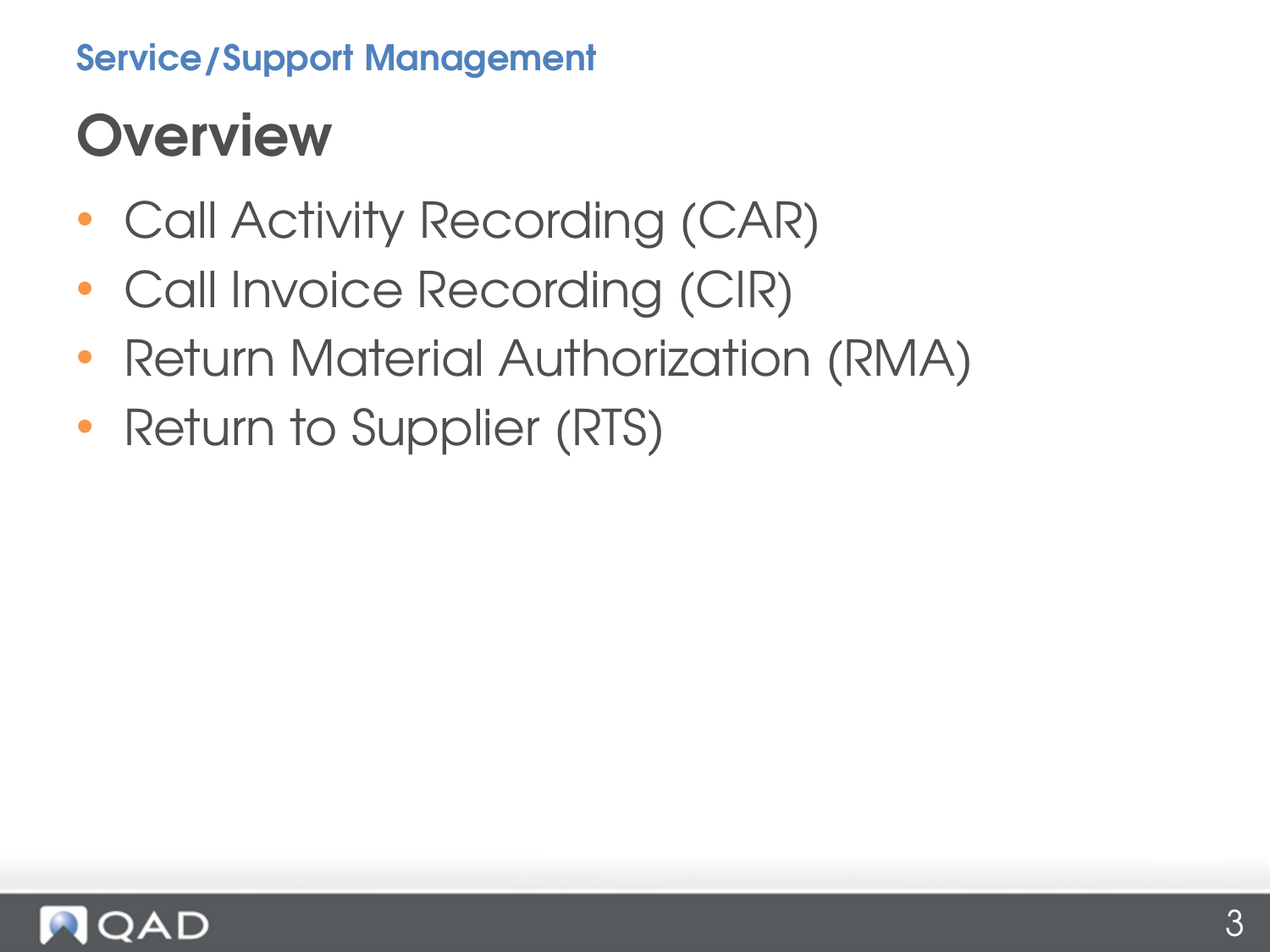

Service/Support Management
# Overview
Call Activity Recording (CAR)
Call Invoice Recording (CIR)
Return Material Authorization (RMA)
Return to Supplier (RTS)

3